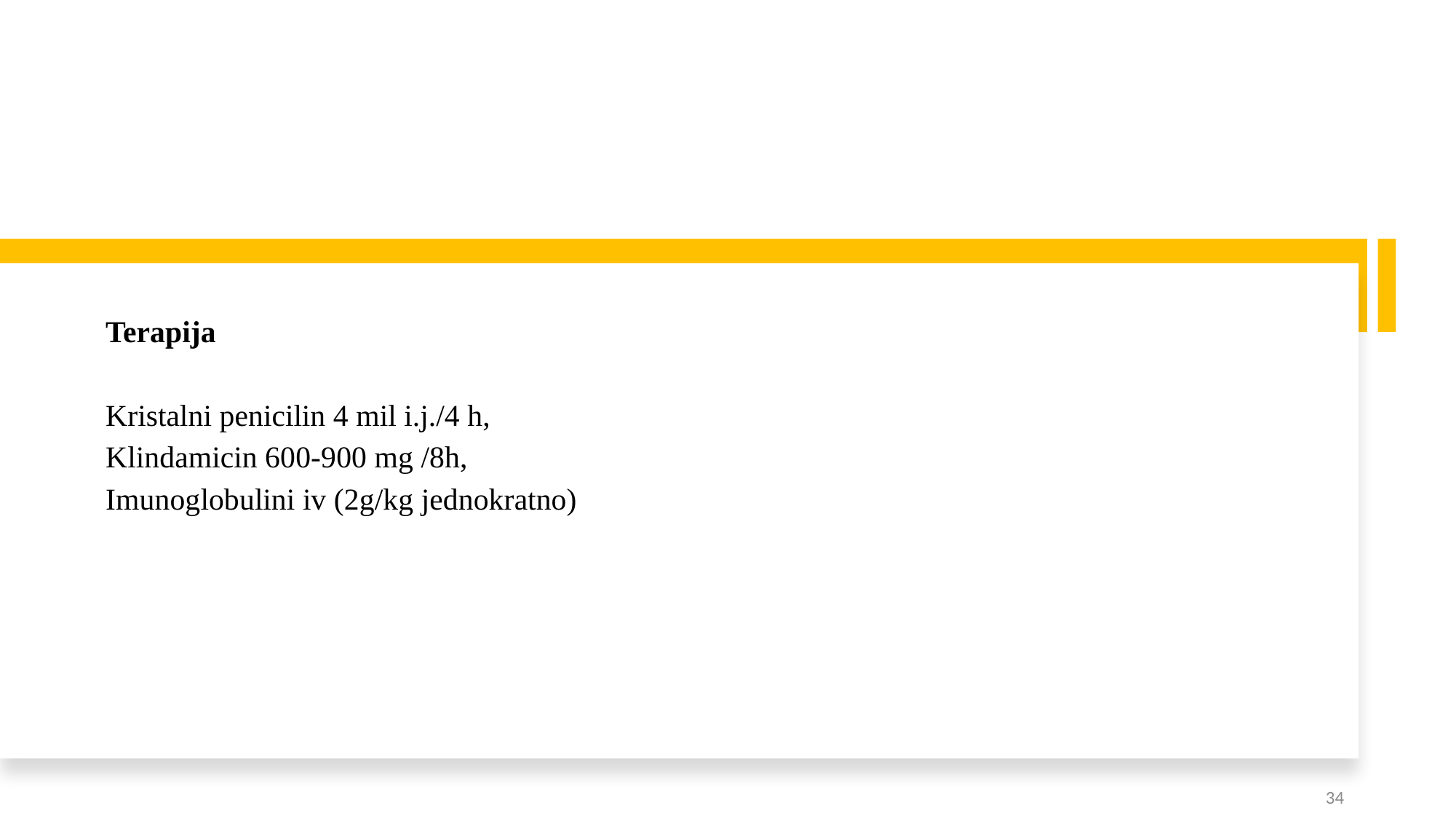

Terapija

Kristalni penicilin 4 mil i.j./4 h,
Klindamicin 600-900 mg /8h,
Imunoglobulini iv (2g/kg jednokratno)

34